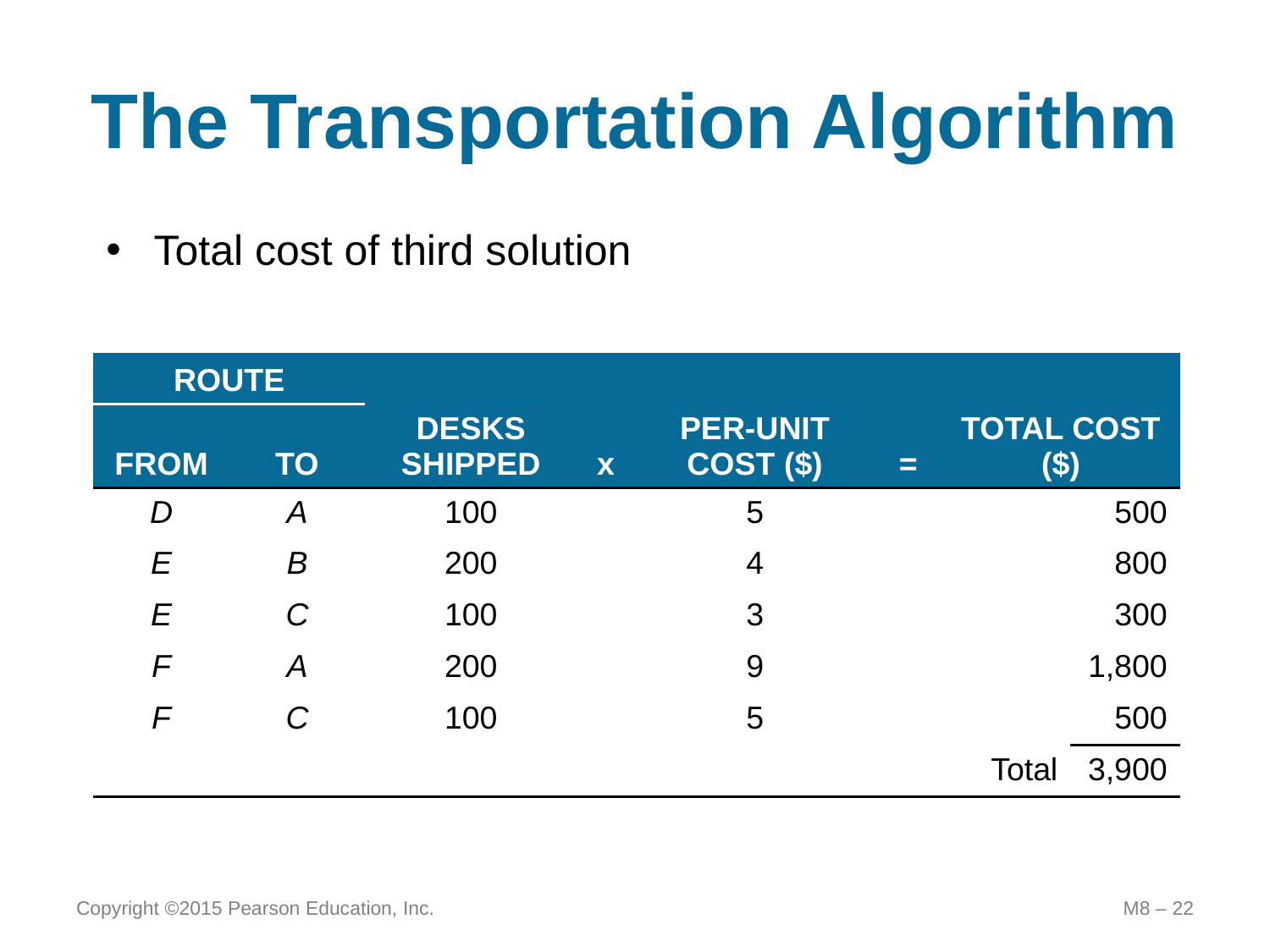

# The Transportation Algorithm
Total cost of third solution
| ROUTE |  | DESKS SHIPPED |  | PER-UNIT COST ($) |  | TOTAL COST ($) |  |
| --- | --- | --- | --- | --- | --- | --- | --- |
| FROM | TO |  | x |  | = |  |  |
| D | A | 100 |  | 5 |  |  | 500 |
| E | B | 200 |  | 4 |  |  | 800 |
| E | C | 100 |  | 3 |  |  | 300 |
| F | A | 200 |  | 9 |  |  | 1,800 |
| F | C | 100 |  | 5 |  |  | 500 |
|  |  |  |  |  | Total |  | 3,900 |
Copyright ©2015 Pearson Education, Inc.
M8 – 22